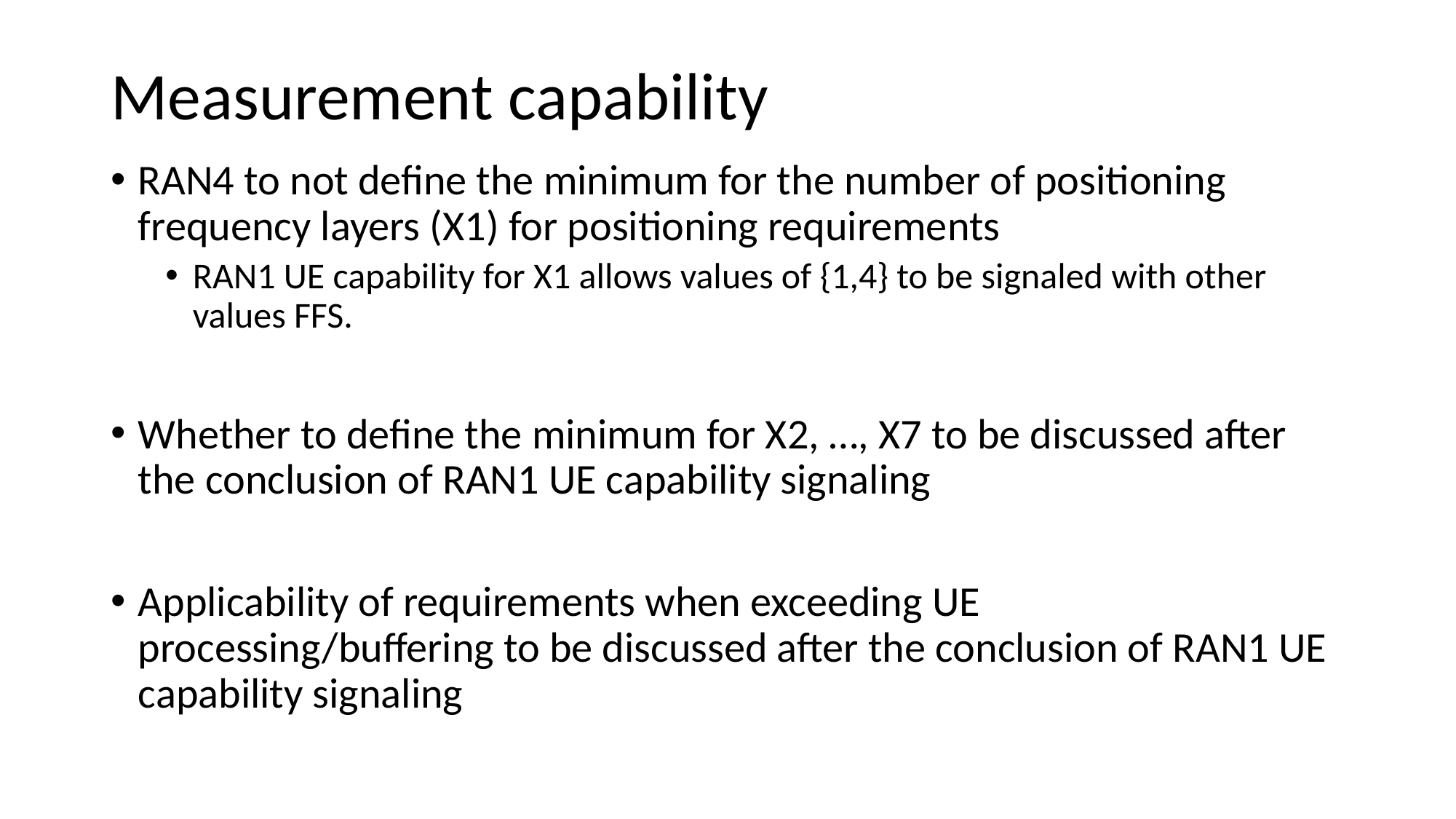

# Measurement capability
RAN4 to not define the minimum for the number of positioning frequency layers (X1) for positioning requirements
RAN1 UE capability for X1 allows values of {1,4} to be signaled with other values FFS.

Whether to define the minimum for X2, …, X7 to be discussed after the conclusion of RAN1 UE capability signaling

Applicability of requirements when exceeding UE processing/buffering to be discussed after the conclusion of RAN1 UE capability signaling